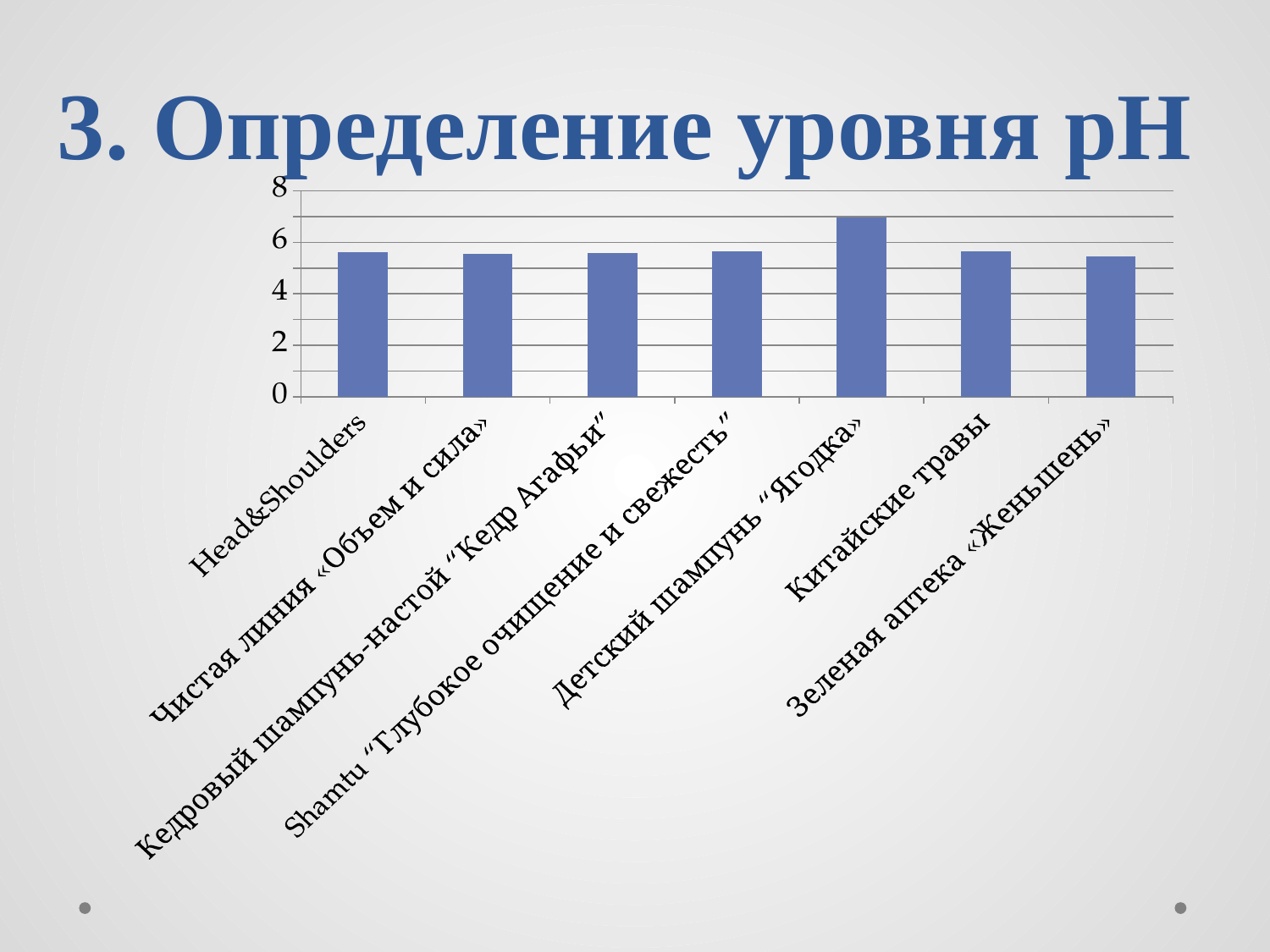

# 3. Определение уровня рН

### Chart

| Category | Ряд 1 |
|---|---|
| Head&Shoulders | 5.63 |
| Чистая линия «Объем и сила» | 5.54 |
| Кедровый шампунь-настой “Кедр Агафьи” | 5.59 |
| Shamtu “Глубокое очищение и свежесть” | 5.65 |
| Детский шампунь “Ягодка» | 6.97 |
| Китайские травы | 5.66 |
| Зеленая аптека «Женьшень» | 5.45 |